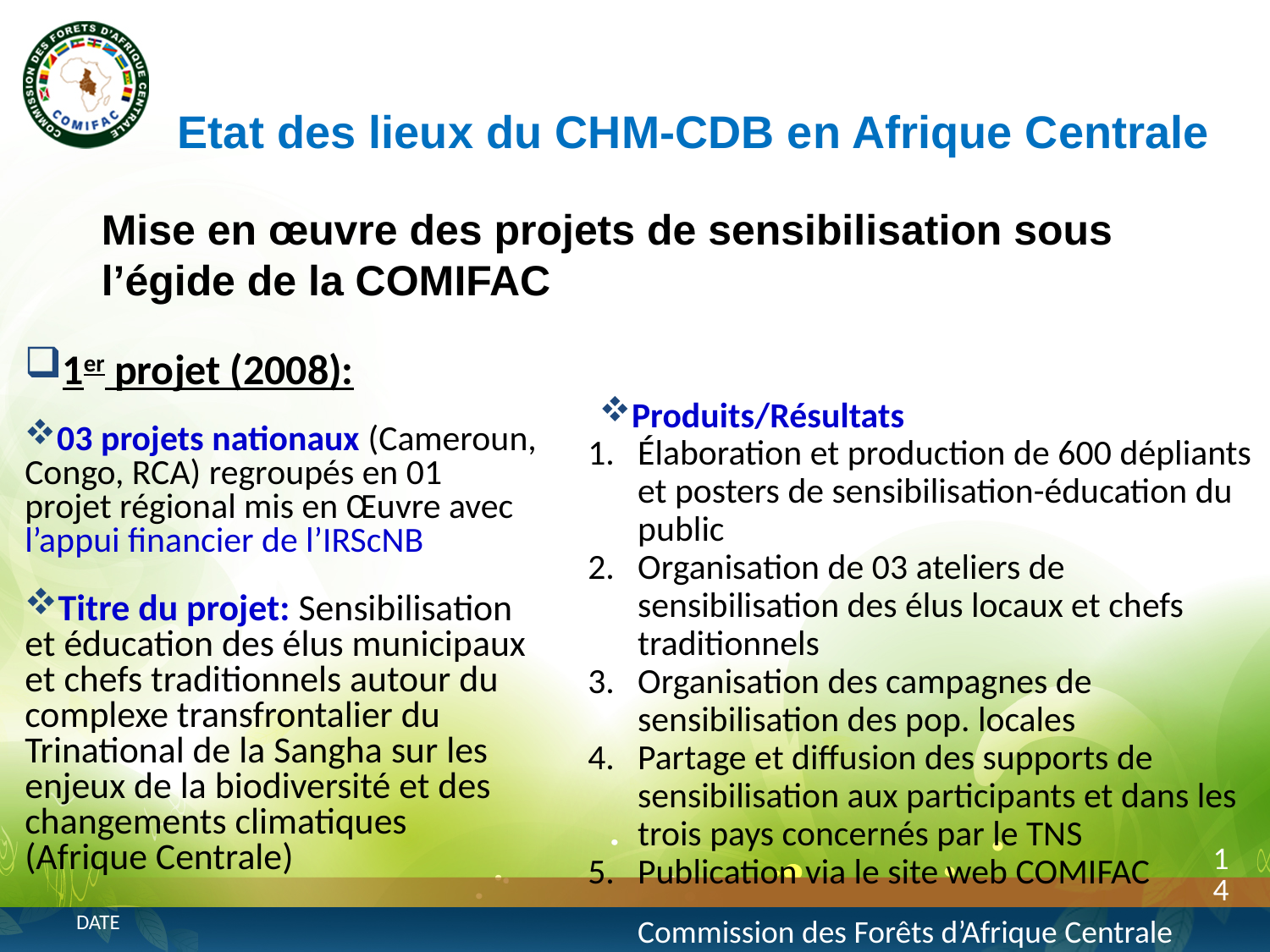

Etat des lieux du CHM-CDB en Afrique Centrale
Mise en œuvre des projets de sensibilisation sous l’égide de la COMIFAC
1er projet (2008):

03 projets nationaux (Cameroun, Congo, RCA) regroupés en 01 projet régional mis en Œuvre avec l’appui financier de l’IRScNB

Titre du projet: Sensibilisation et éducation des élus municipaux et chefs traditionnels autour du complexe transfrontalier du Trinational de la Sangha sur les enjeux de la biodiversité et des changements climatiques (Afrique Centrale)

Produits/Résultats
Élaboration et production de 600 dépliants et posters de sensibilisation-éducation du public
Organisation de 03 ateliers de sensibilisation des élus locaux et chefs traditionnels
Organisation des campagnes de sensibilisation des pop. locales
Partage et diffusion des supports de sensibilisation aux participants et dans les trois pays concernés par le TNS
Publication via le site web COMIFAC
14
Commission des Forêts d’Afrique Centrale
date